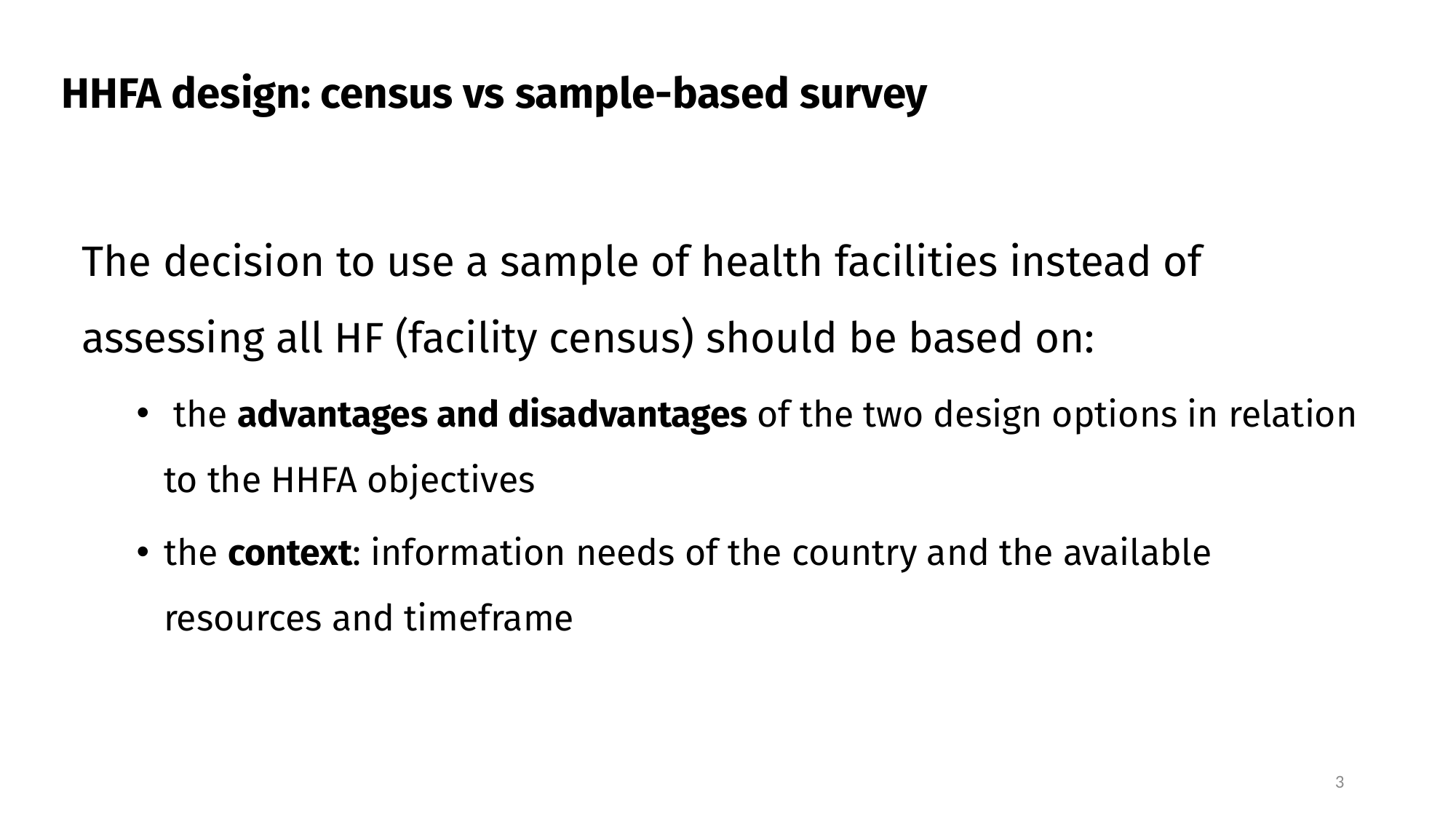

HHFA design: census vs sample-based survey
The decision to use a sample of health facilities instead of assessing all HF (facility census) should be based on:
 the advantages and disadvantages of the two design options in relation to the HHFA objectives
the context: information needs of the country and the available resources and timeframe
3